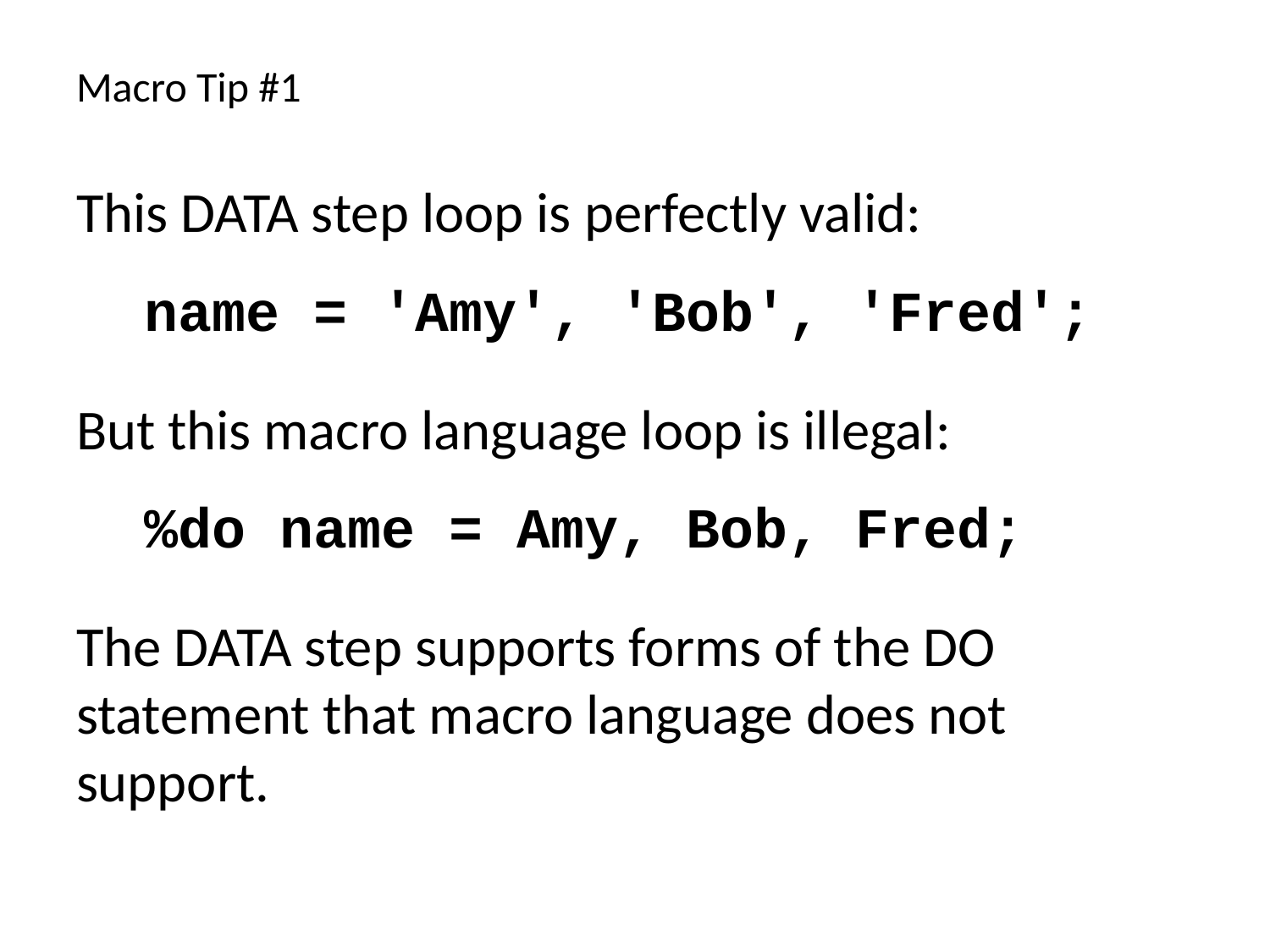

# Macro Tip #1
This DATA step loop is perfectly valid:

  name = 'Amy', 'Bob', 'Fred';

But this macro language loop is illegal:

  %do name = Amy, Bob, Fred;

The DATA step supports forms of the DO statement that macro language does not support.